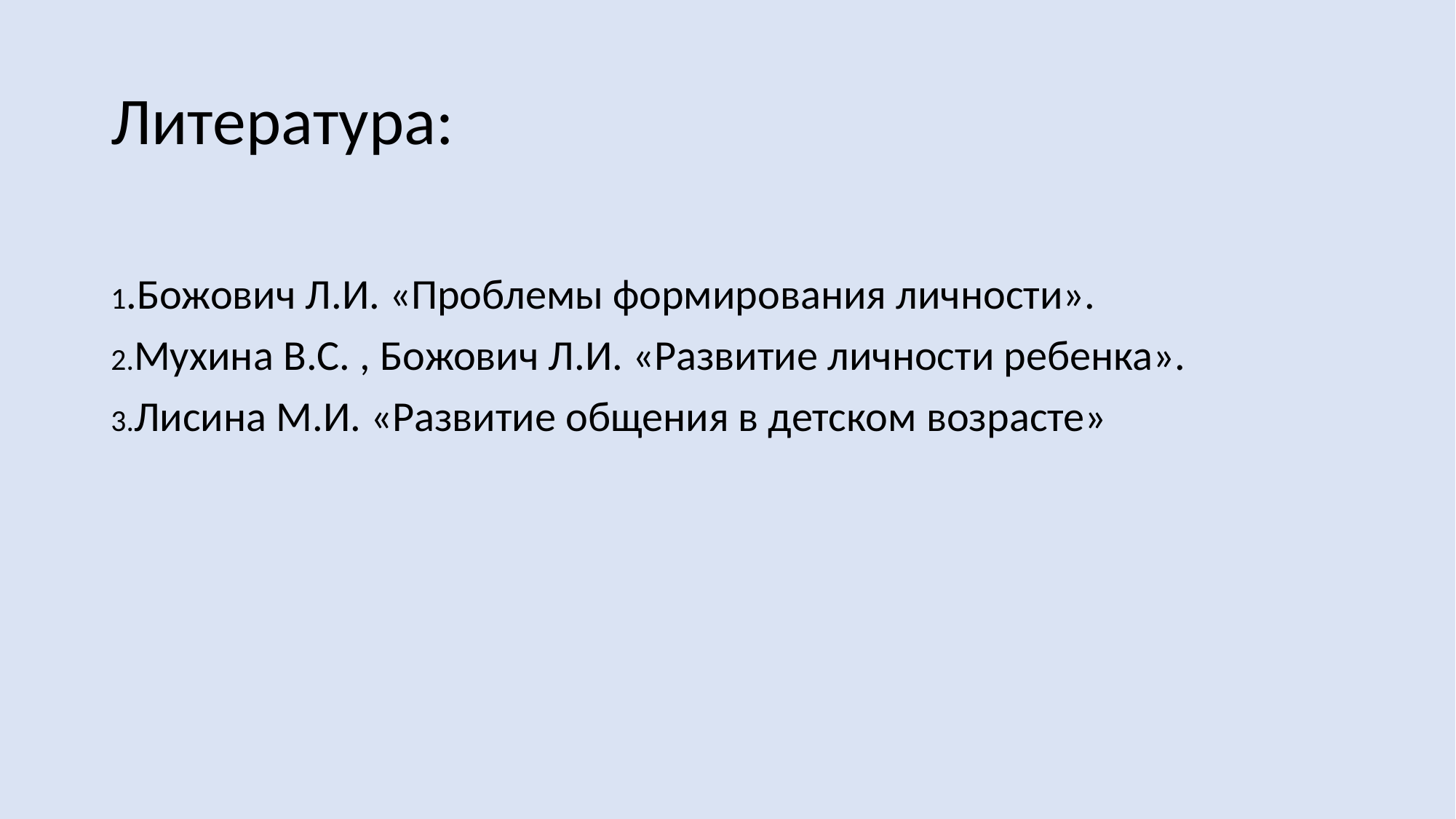

# Литература:
1.Божович Л.И. «Проблемы формирования личности».
2.Мухина В.С. , Божович Л.И. «Развитие личности ребенка».
3.Лисина М.И. «Развитие общения в детском возрасте»